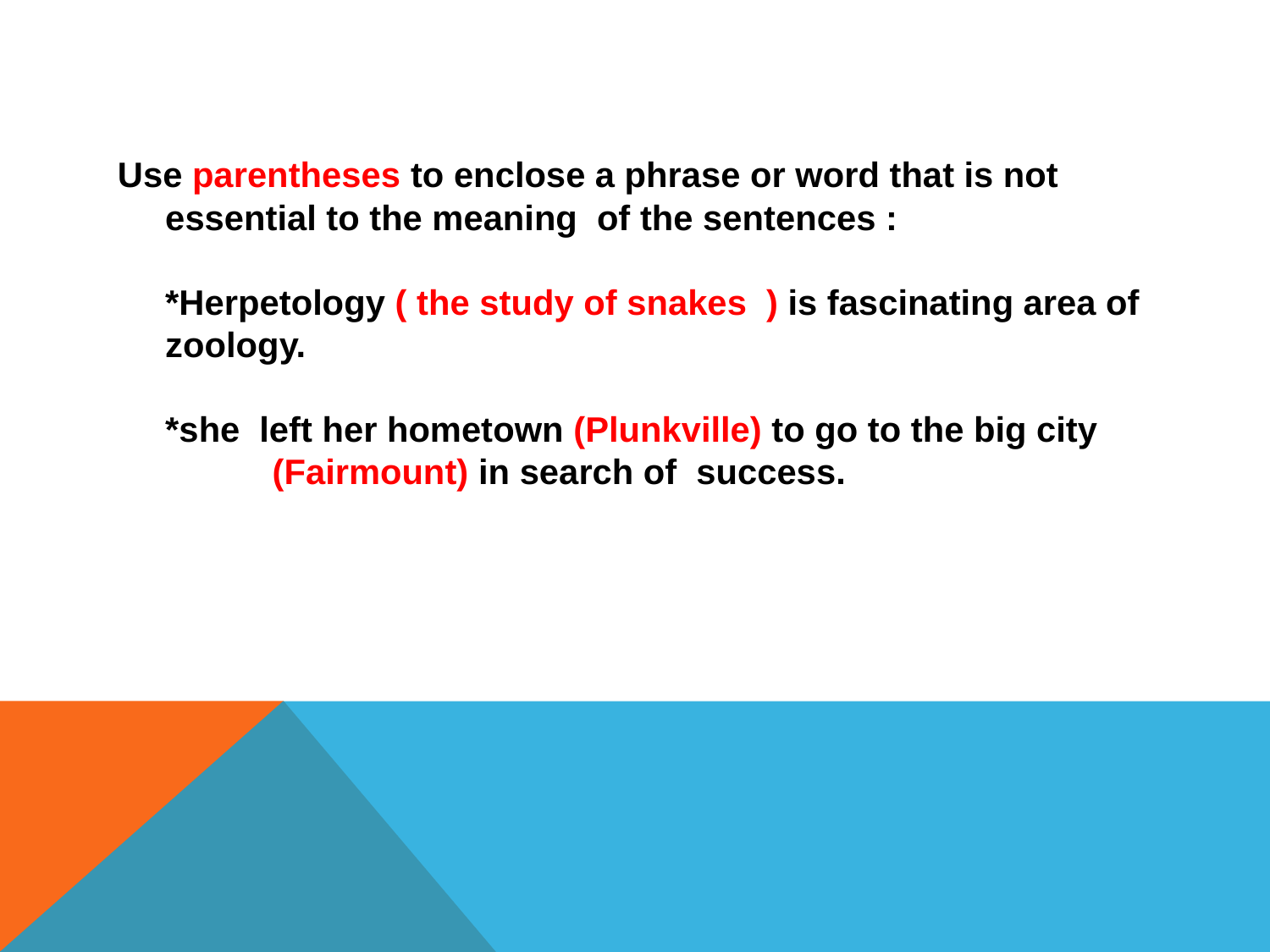

#
Use parentheses to enclose a phrase or word that is not essential to the meaning  of the sentences :
*Herpetology ( the study of snakes  ) is fascinating area of zoology.
*she  left her hometown (Plunkville) to go to the big city                 (Fairmount) in search of  success.